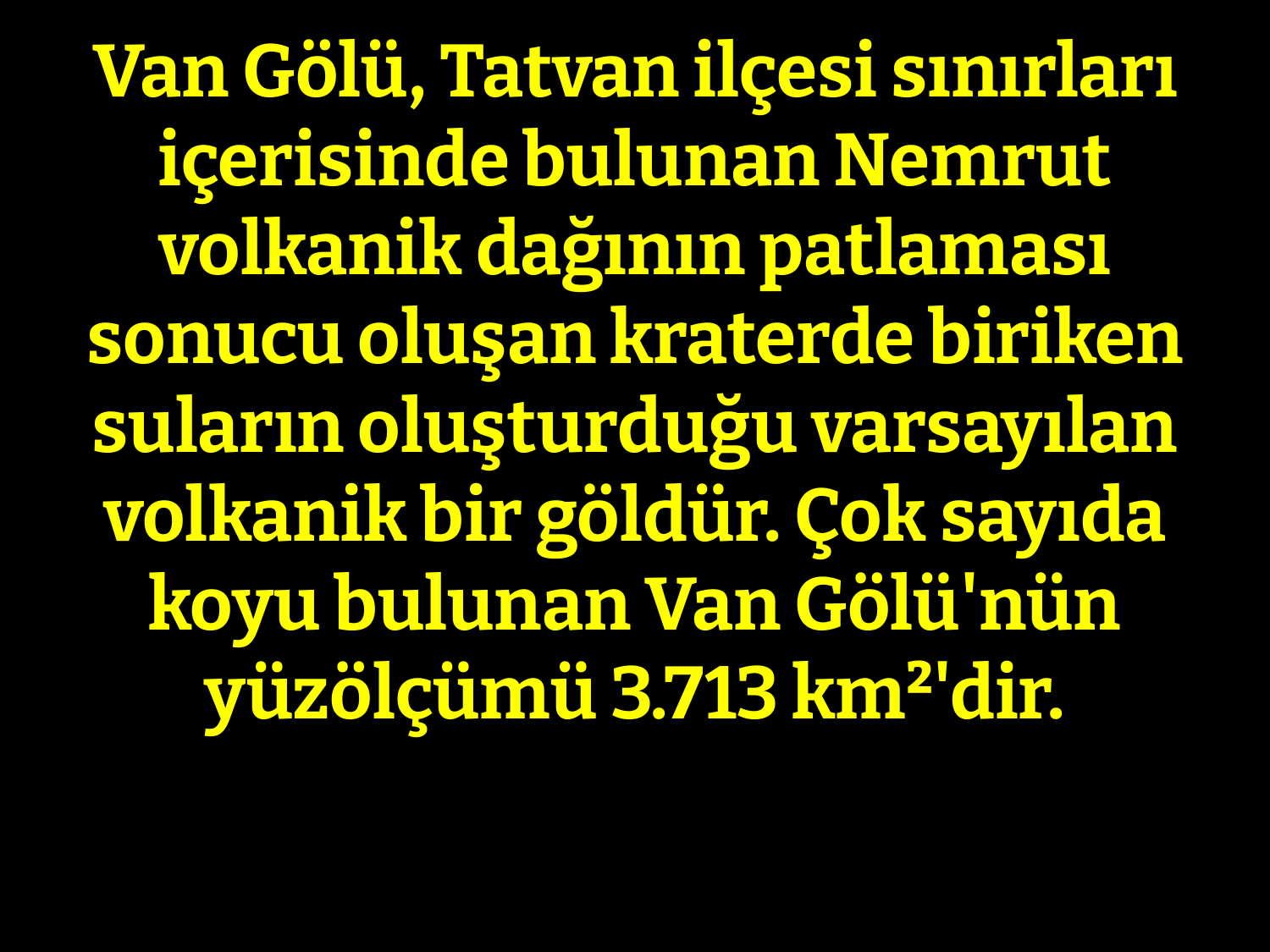

Van Gölü, Tatvan ilçesi sınırları içerisinde bulunan Nemrut volkanik dağının patlaması sonucu oluşan kraterde biriken suların oluşturduğu varsayılan volkanik bir göldür. Çok sayıda koyu bulunan Van Gölü'nün yüzölçümü 3.713 km²'dir.
#